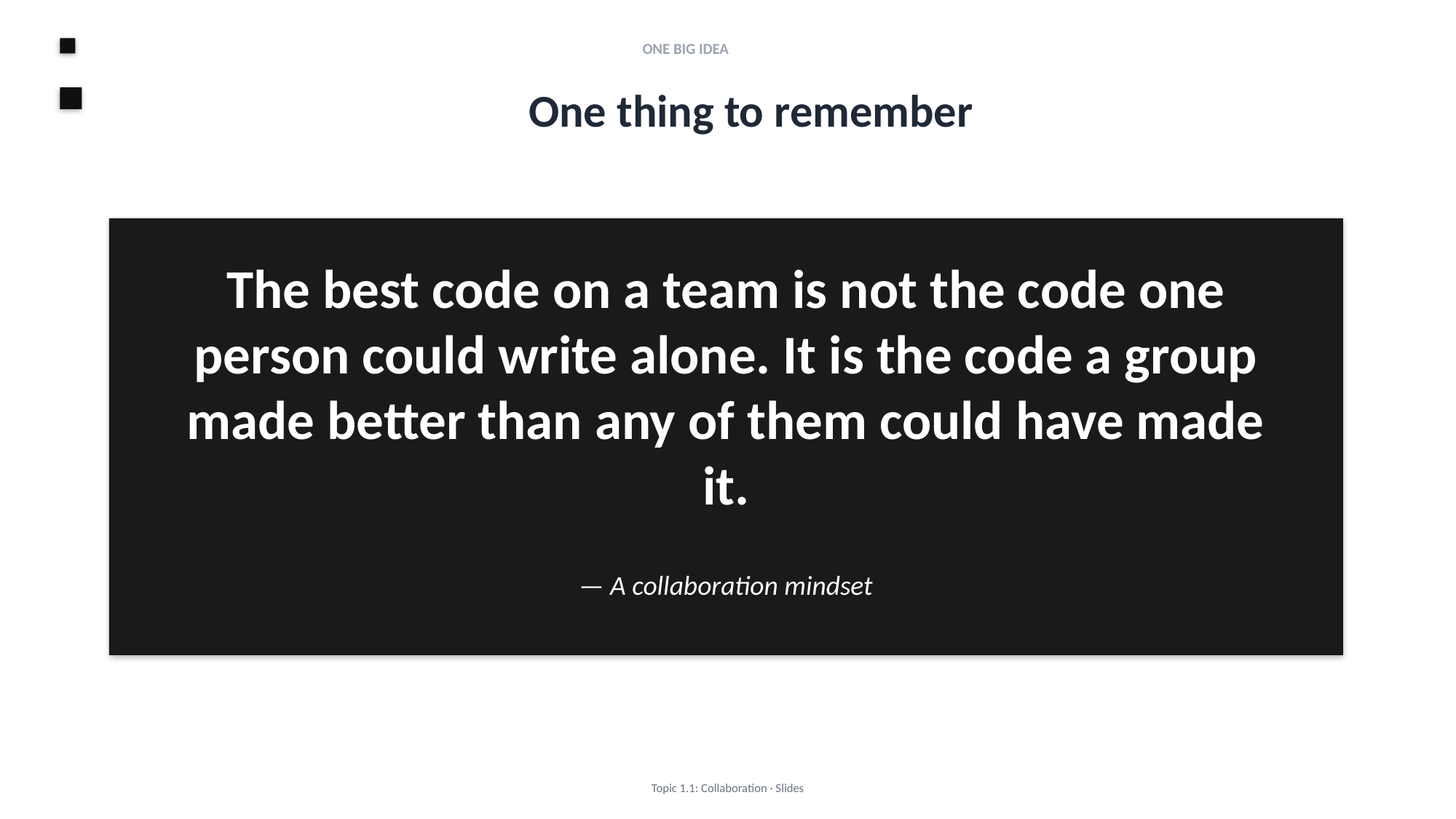

ONE BIG IDEA

One thing to remember

The best code on a team is not the code one person could write alone. It is the code a group made better than any of them could have made it.
— A collaboration mindset
Topic 1.1: Collaboration · Slides